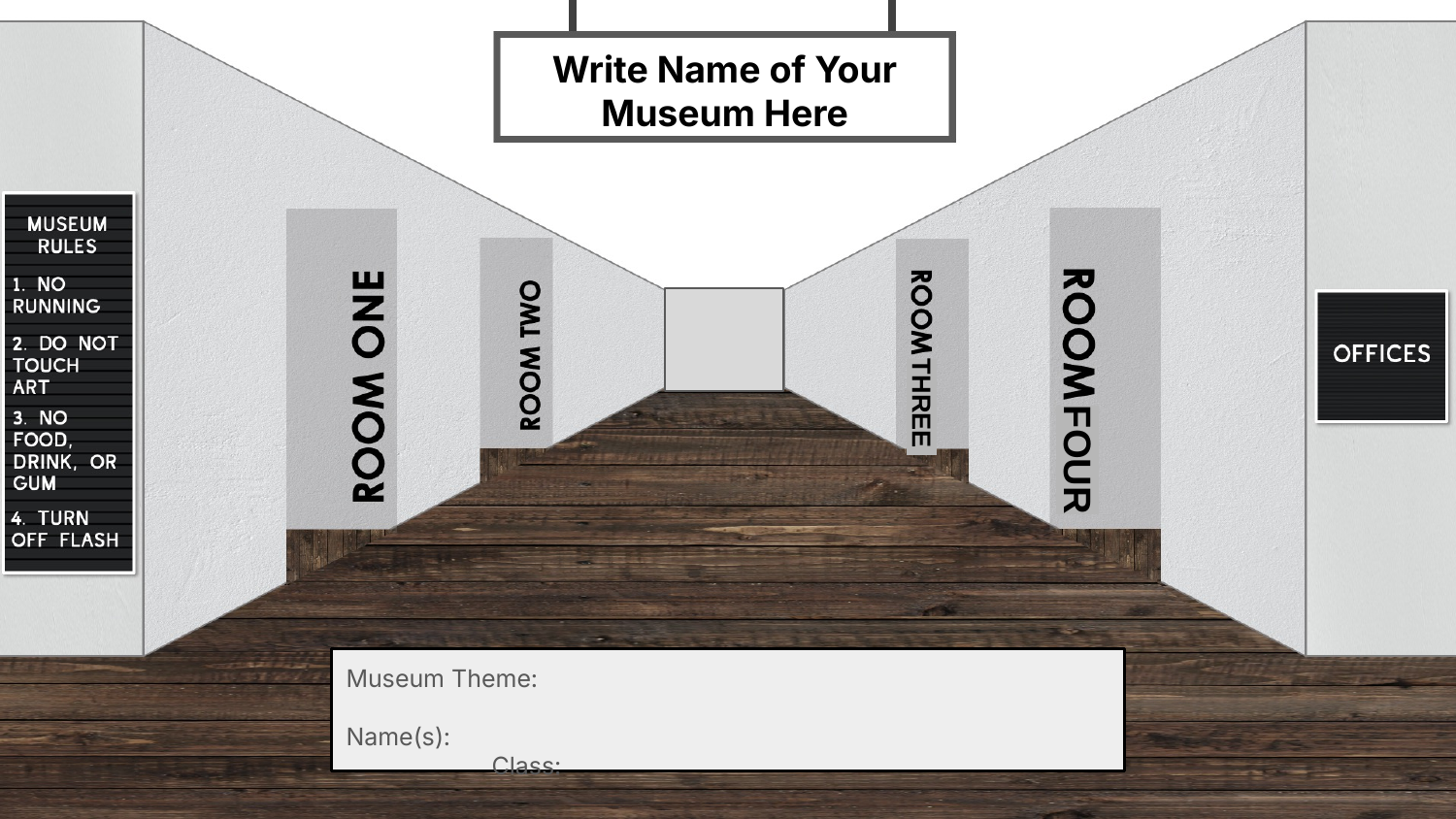

Write Name of Your Museum Here

THREE
FOUR
Museum Theme:

Name(s):						Class: